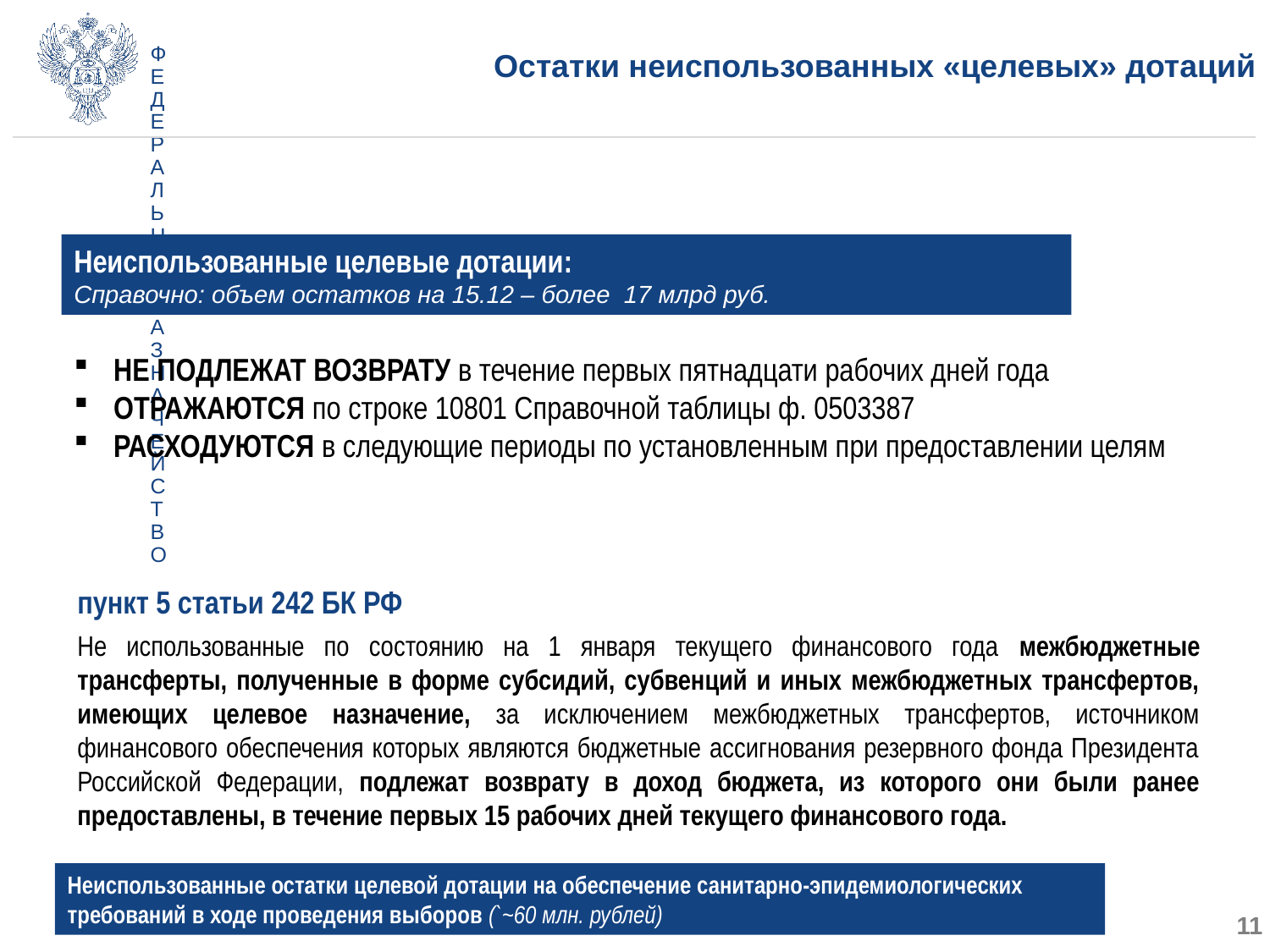

# Остатки неиспользованных «целевых» дотаций
Неиспользованные целевые дотации:
Справочно: объем остатков на 15.12 – более  17 млрд руб.
НЕ ПОДЛЕЖАТ ВОЗВРАТУ в течение первых пятнадцати рабочих дней года
ОТРАЖАЮТСЯ по строке 10801 Справочной таблицы ф. 0503387
РАСХОДУЮТСЯ в следующие периоды по установленным при предоставлении целям
пункт 5 статьи 242 БК РФ
Не использованные по состоянию на 1 января текущего финансового года межбюджетные трансферты, полученные в форме субсидий, субвенций и иных межбюджетных трансфертов, имеющих целевое назначение, за исключением межбюджетных трансфертов, источником финансового обеспечения которых являются бюджетные ассигнования резервного фонда Президента Российской Федерации, подлежат возврату в доход бюджета, из которого они были ранее предоставлены, в течение первых 15 рабочих дней текущего финансового года.
Неиспользованные остатки целевой дотации на обеспечение санитарно-эпидемиологических требований в ходе проведения выборов (`~60 млн. рублей)
11